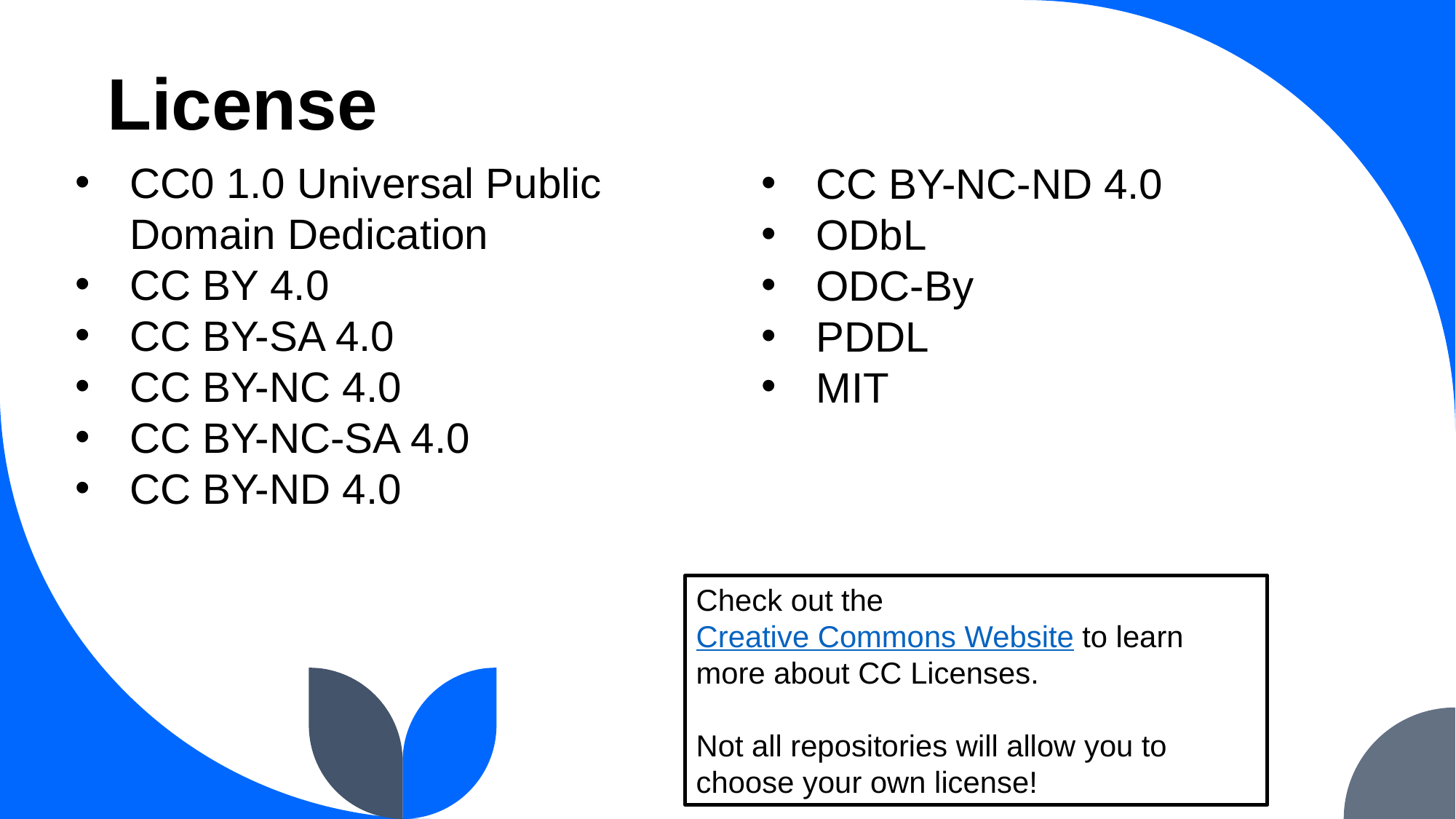

# License
CC0 1.0 Universal Public Domain Dedication
CC BY 4.0
CC BY-SA 4.0
CC BY-NC 4.0
CC BY-NC-SA 4.0
CC BY-ND 4.0
CC BY-NC-ND 4.0
ODbL
ODC-By
PDDL
MIT
Check out the Creative Commons Website to learn more about CC Licenses.

Not all repositories will allow you to choose your own license!